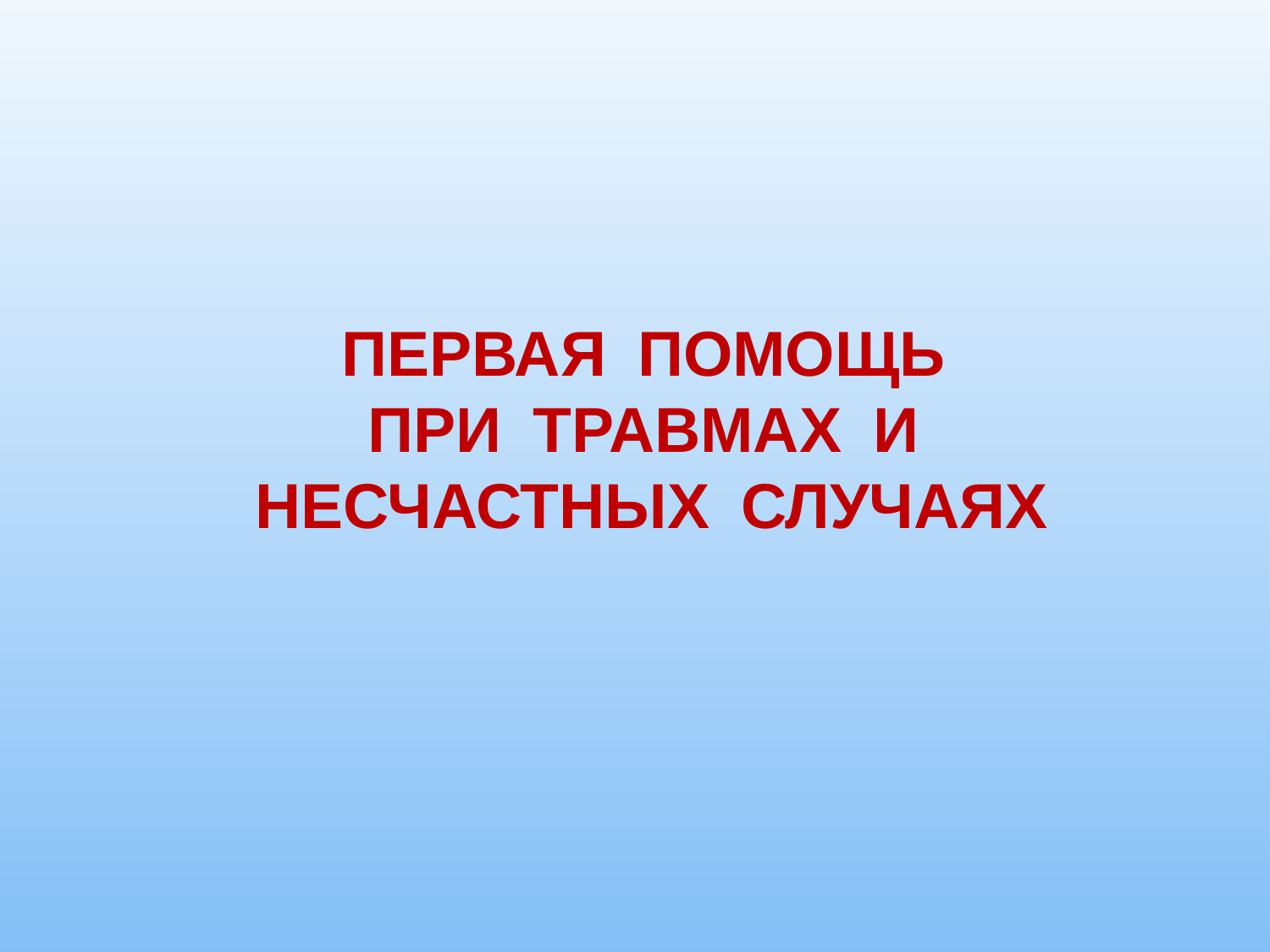

ПЕРВАЯ  ПОМОЩЬ
ПРИ  ТРАВМАХ  И
НЕСЧАСТНЫХ  СЛУЧАЯХ